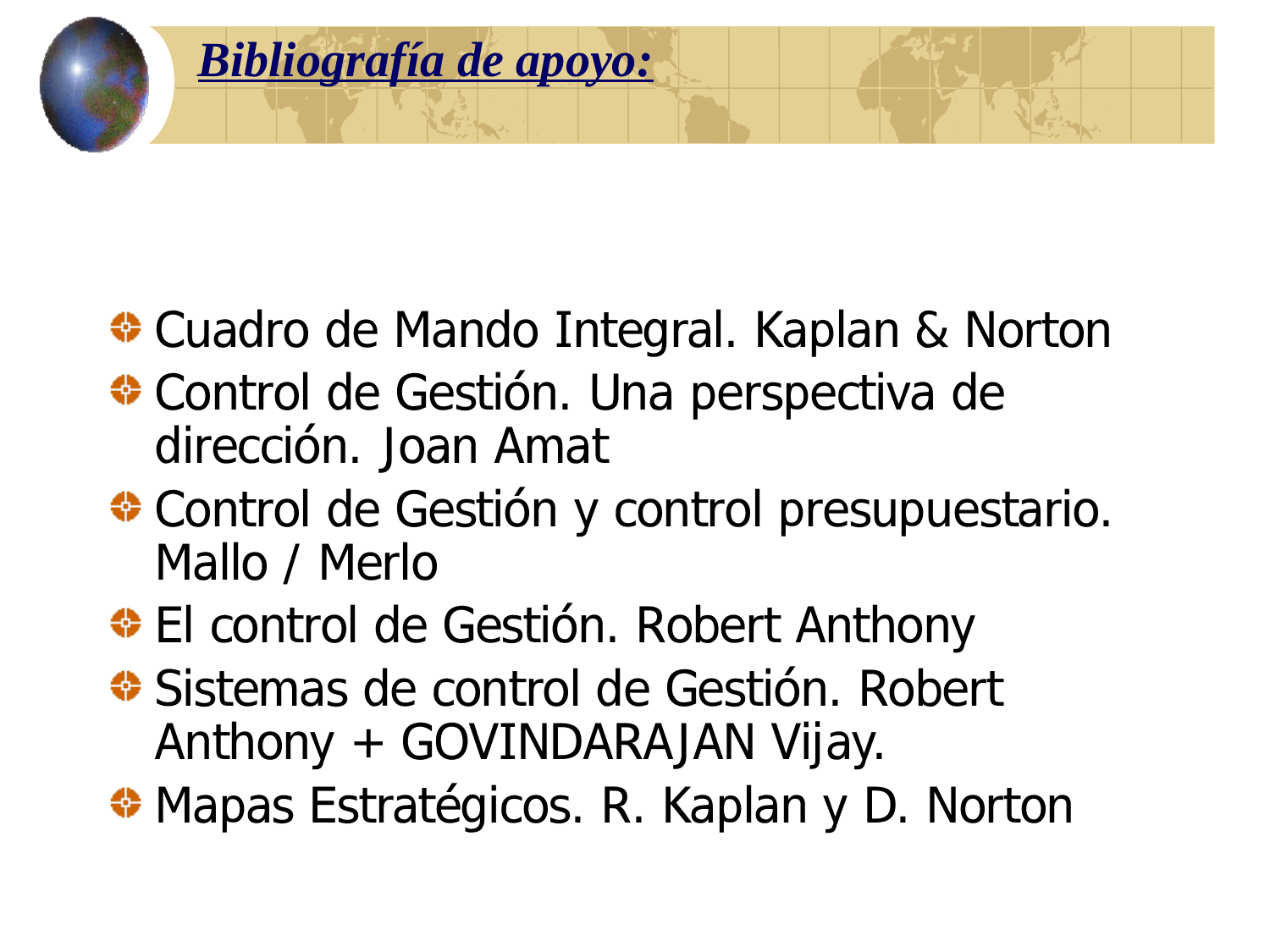

# Bibliografía de apoyo:
Cuadro de Mando Integral. Kaplan & Norton
Control de Gestión. Una perspectiva de dirección. Joan Amat
Control de Gestión y control presupuestario. Mallo / Merlo
El control de Gestión. Robert Anthony
Sistemas de control de Gestión. Robert Anthony + GOVINDARAJAN Vijay.
Mapas Estratégicos. R. Kaplan y D. Norton